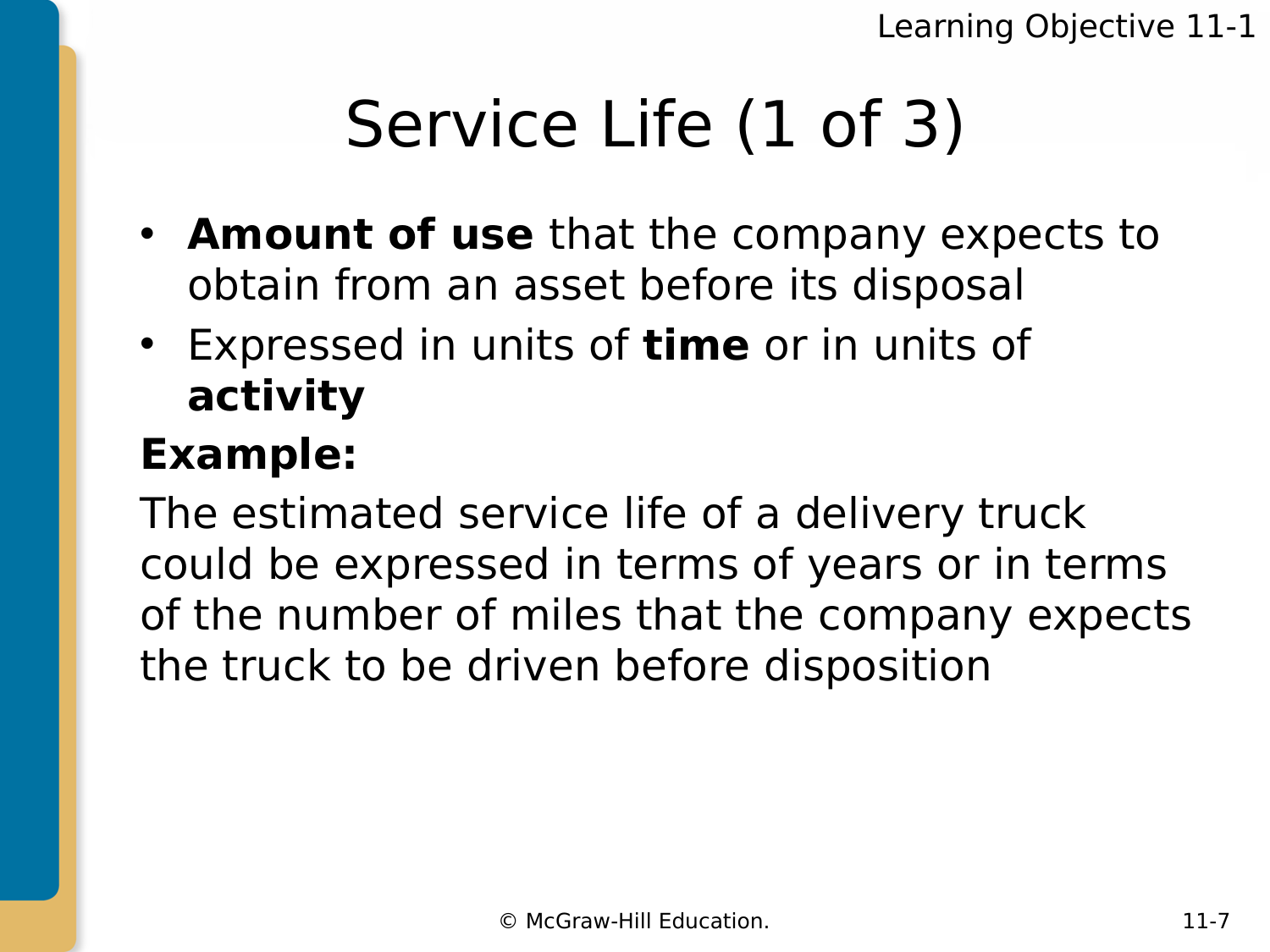

Learning Objective 11-1
# Service Life (1 of 3)
Amount of use that the company expects to obtain from an asset before its disposal
Expressed in units of time or in units of activity
Example:
The estimated service life of a delivery truck could be expressed in terms of years or in terms of the number of miles that the company expects the truck to be driven before disposition